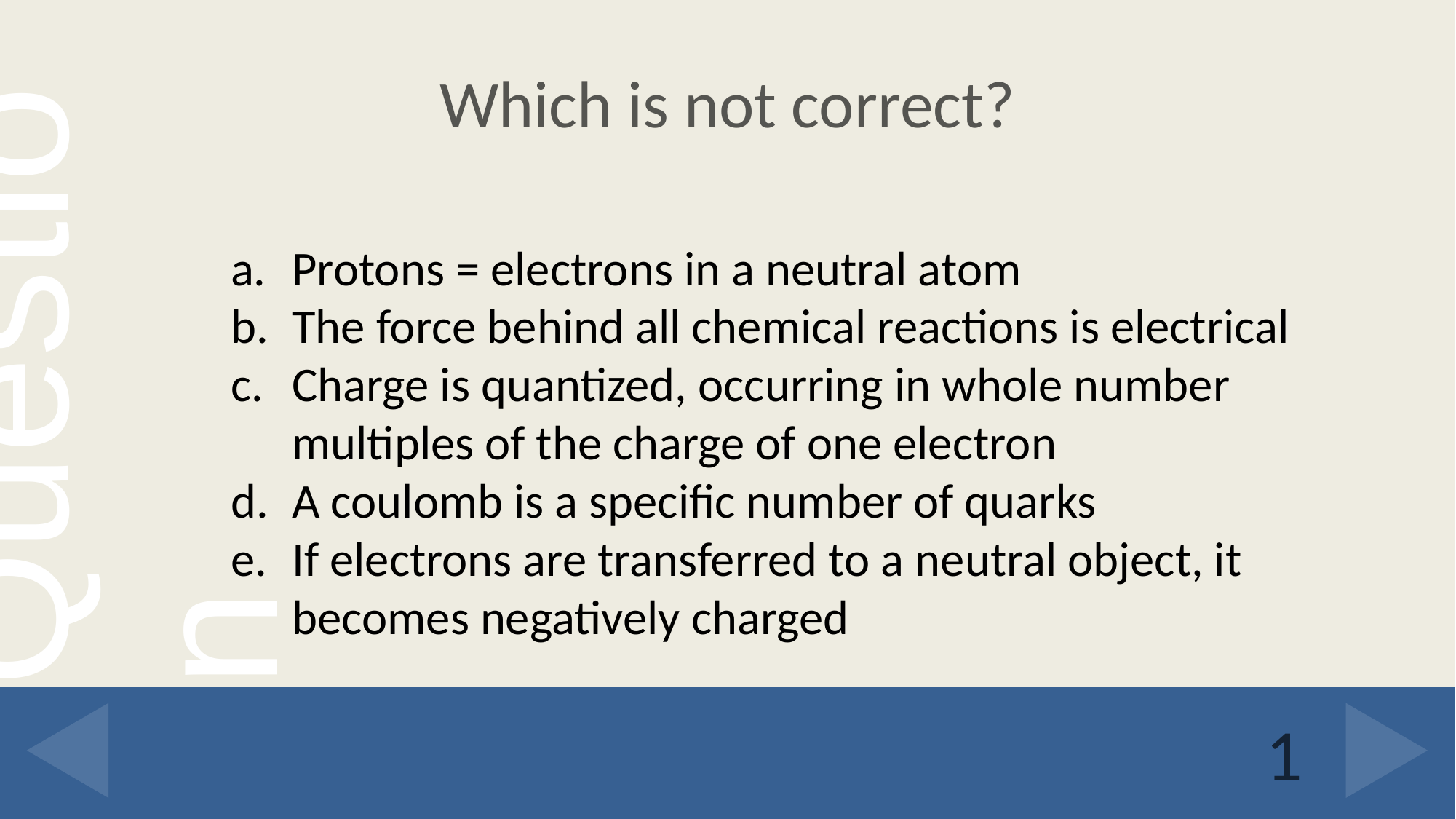

# Which is not correct?
Protons = electrons in a neutral atom
The force behind all chemical reactions is electrical
Charge is quantized, occurring in whole number multiples of the charge of one electron
A coulomb is a specific number of quarks
If electrons are transferred to a neutral object, it becomes negatively charged
1